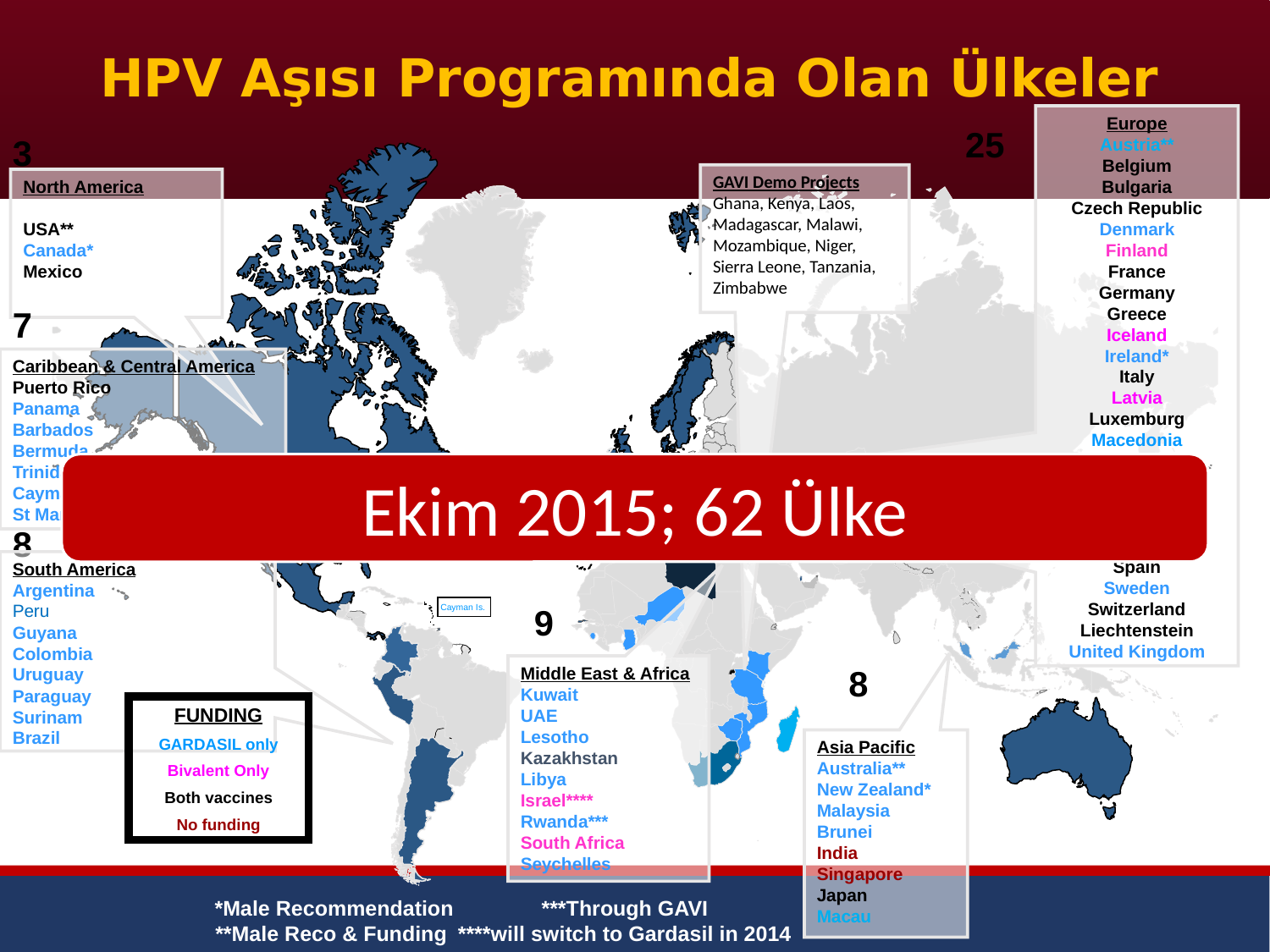

# HPV Aşısı Programında Olan Ülkeler
Europe
Austria**
Belgium
Bulgaria
Czech Republic
Denmark
Finland
France
Germany
Greece
Iceland
Ireland*
Italy
Latvia
Luxemburg
Macedonia
Netherlands
Norway
Portugal
Romania
Slovenia
Spain
Sweden
Switzerland
Liechtenstein
United Kingdom

25
3

GAVI Demo Projects
Ghana, Kenya, Laos, Madagascar, Malawi, Mozambique, Niger, Sierra Leone, Tanzania, Zimbabwe
North America

USA**
Canada*
Mexico

7

Caribbean & Central America
Puerto Rico
Panama
Barbados
Bermuda
Trinidad & Tobago
Cayman  Islands
St Martin (COM – part of  EU)

Ekim 2015; 62 Ülke

8

South America
Argentina
Peru
Guyana
Colombia
Uruguay
Paraguay
Surinam
Brazil

9

Cayman Is.

Middle East & Africa
Kuwait
UAE
Lesotho
Kazakhstan
Libya
Israel****
Rwanda***
South Africa
Seychelles

8

FUNDING
GARDASIL only
Bivalent Only
Both vaccines
No funding

Asia Pacific
Australia**
New Zealand*
Malaysia
Brunei
India
Singapore
Japan
Macau

*Male Recommendation
**Male Reco & Funding
***Through GAVI
****will switch to Gardasil in 2014